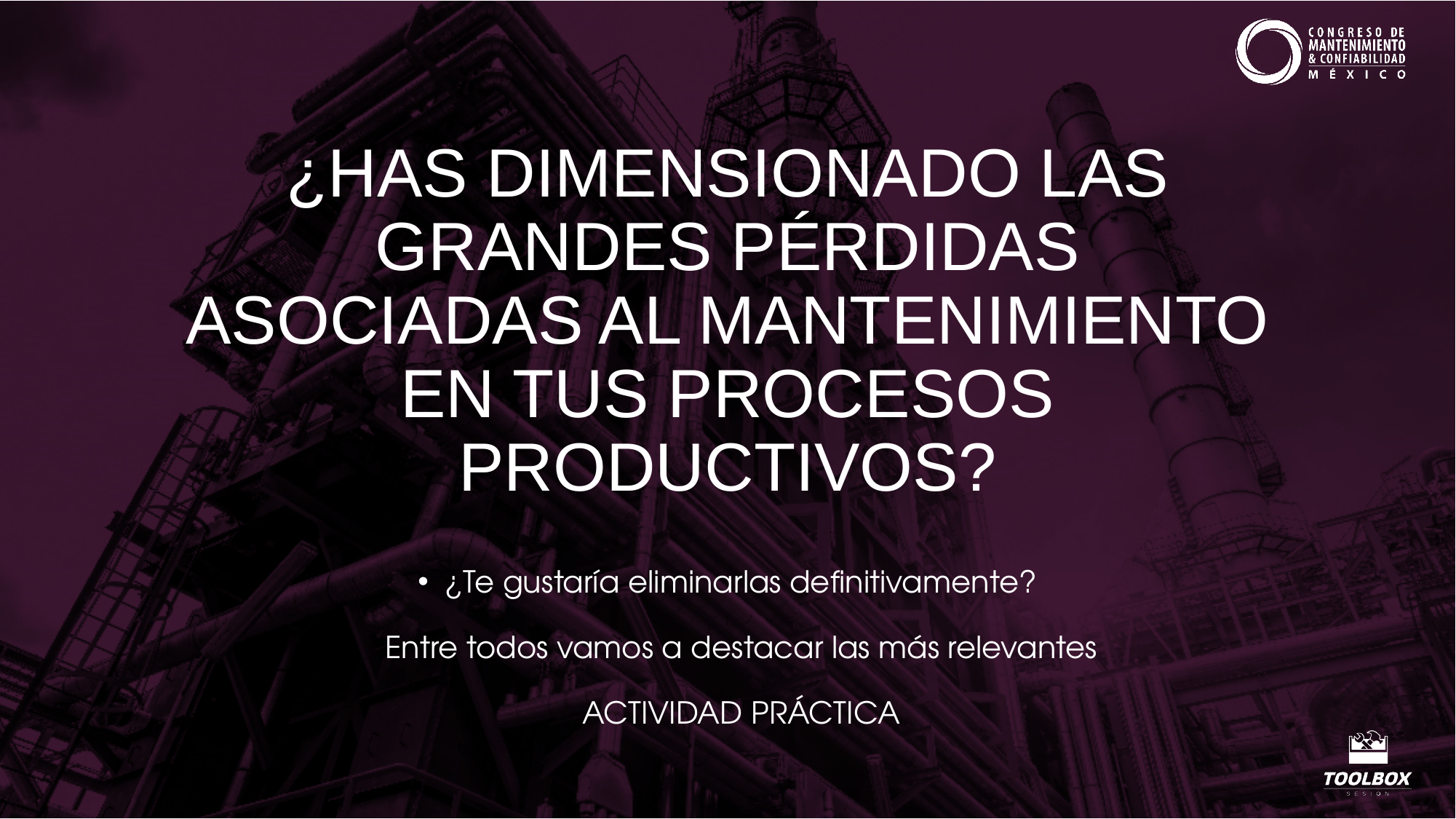

¿HAS DIMENSIONADO LAS GRANDES PÉRDIDAS ASOCIADAS AL MANTENIMIENTO EN TUS PROCESOS PRODUCTIVOS?
¿Te gustaría eliminarlas definitivamente?
Entre todos vamos a destacar las más relevantes
ACTIVIDAD PRÁCTICA